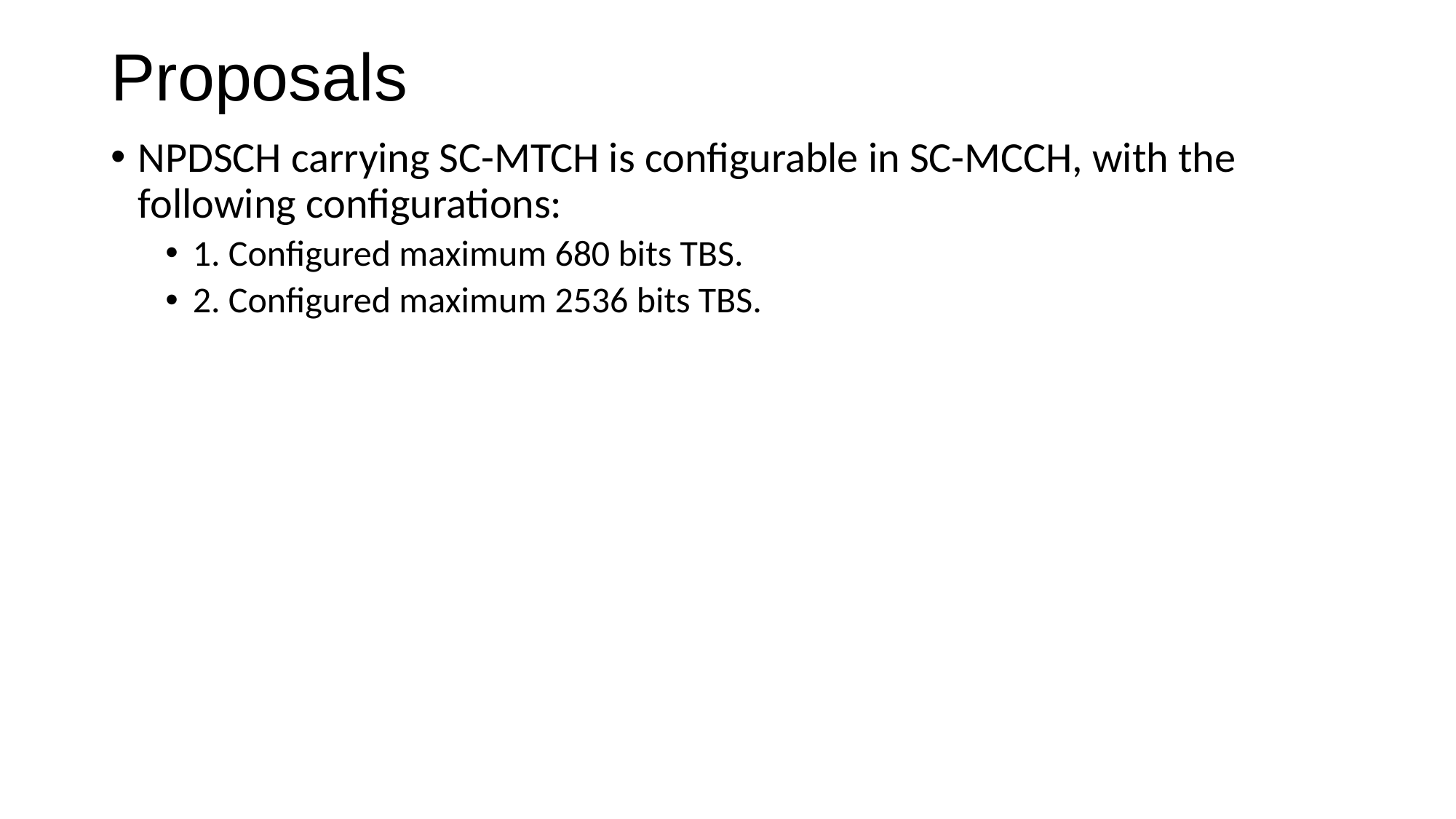

# Proposals
NPDSCH carrying SC-MTCH is configurable in SC-MCCH, with the following configurations:
1. Configured maximum 680 bits TBS.
2. Configured maximum 2536 bits TBS.